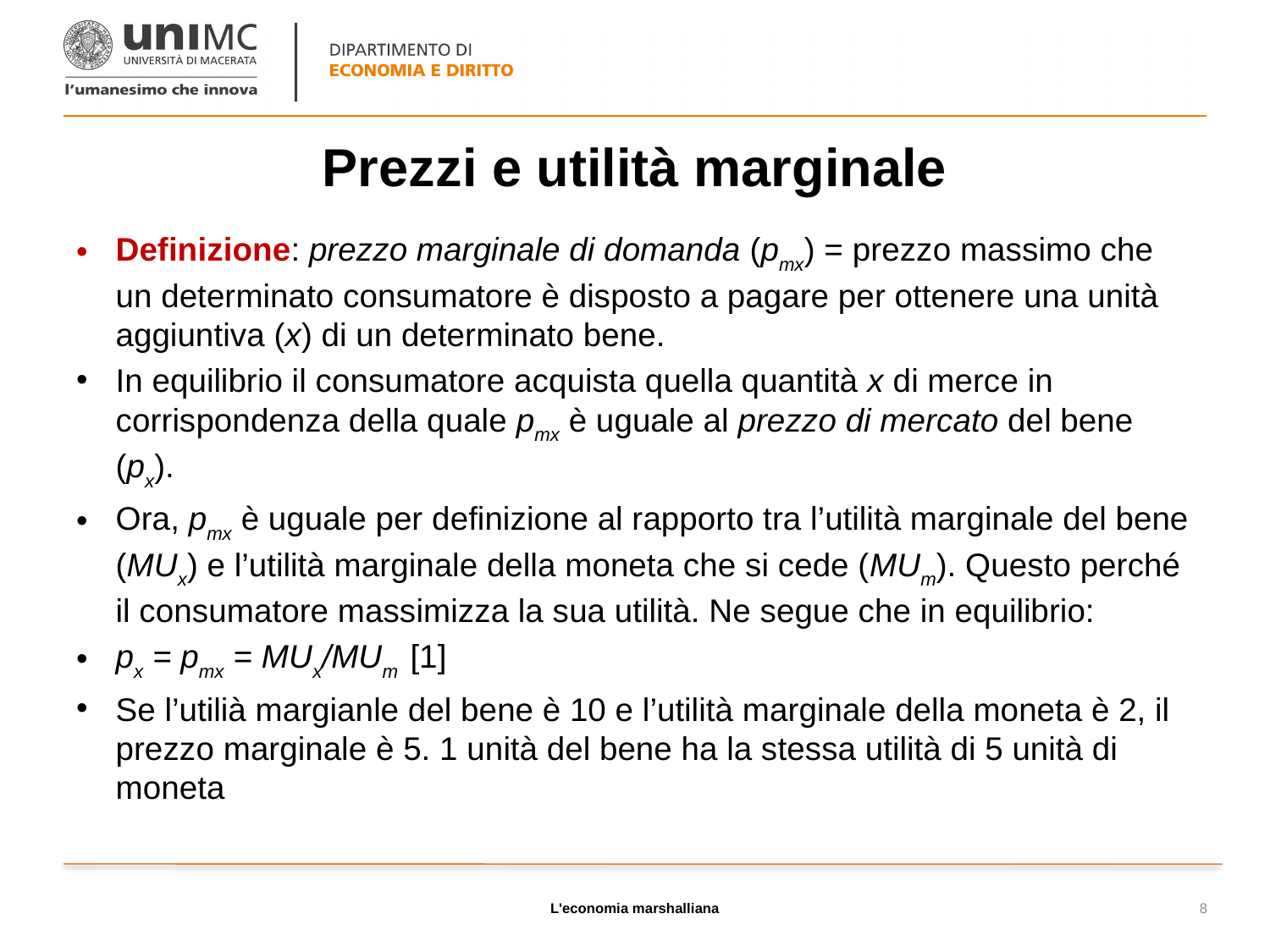

# Prezzi e utilità marginale
Definizione: prezzo marginale di domanda (pmx) = prezzo massimo che un determinato consumatore è disposto a pagare per ottenere una unità aggiuntiva (x) di un determinato bene.
In equilibrio il consumatore acquista quella quantità x di merce in corrispondenza della quale pmx è uguale al prezzo di mercato del bene (px).
Ora, pmx è uguale per definizione al rapporto tra l’utilità marginale del bene (MUx) e l’utilità marginale della moneta che si cede (MUm). Questo perché il consumatore massimizza la sua utilità. Ne segue che in equilibrio:
px = pmx = MUx/MUm			[1]
Se l’utilià margianle del bene è 10 e l’utilità marginale della moneta è 2, il prezzo marginale è 5. 1 unità del bene ha la stessa utilità di 5 unità di moneta

L'economia marshalliana
8